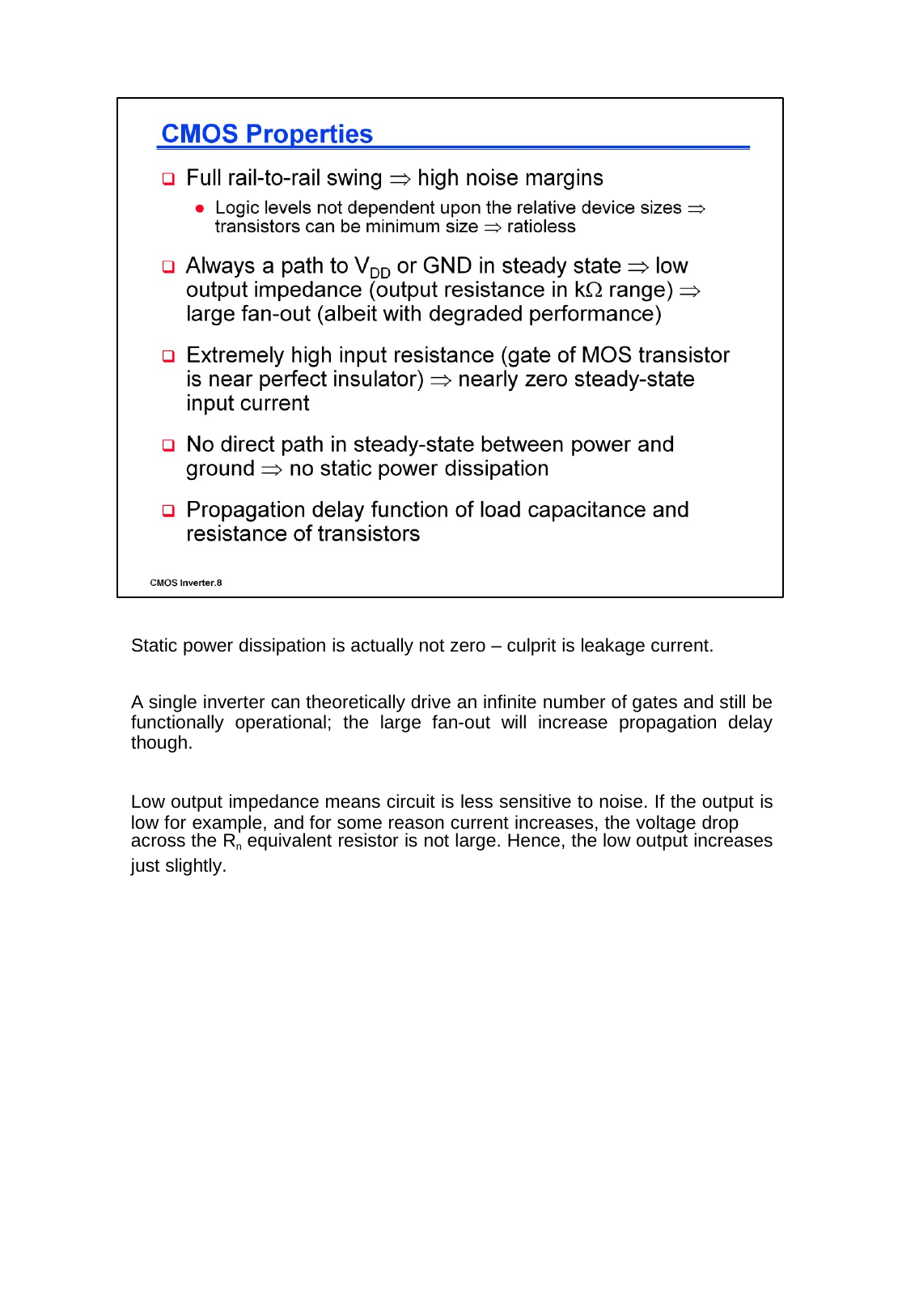

Static power dissipation is actually not zero – culprit is leakage current.
A single inverter can theoretically drive an infinite number of gates and still be functionally operational; the large fan-out will increase propagation delay though.
Low output impedance means circuit is less sensitive to noise. If the output is
low for example, and for some reason current increases, the voltage drop
across the Rn equivalent resistor is not large. Hence, the low output increases
just slightly.